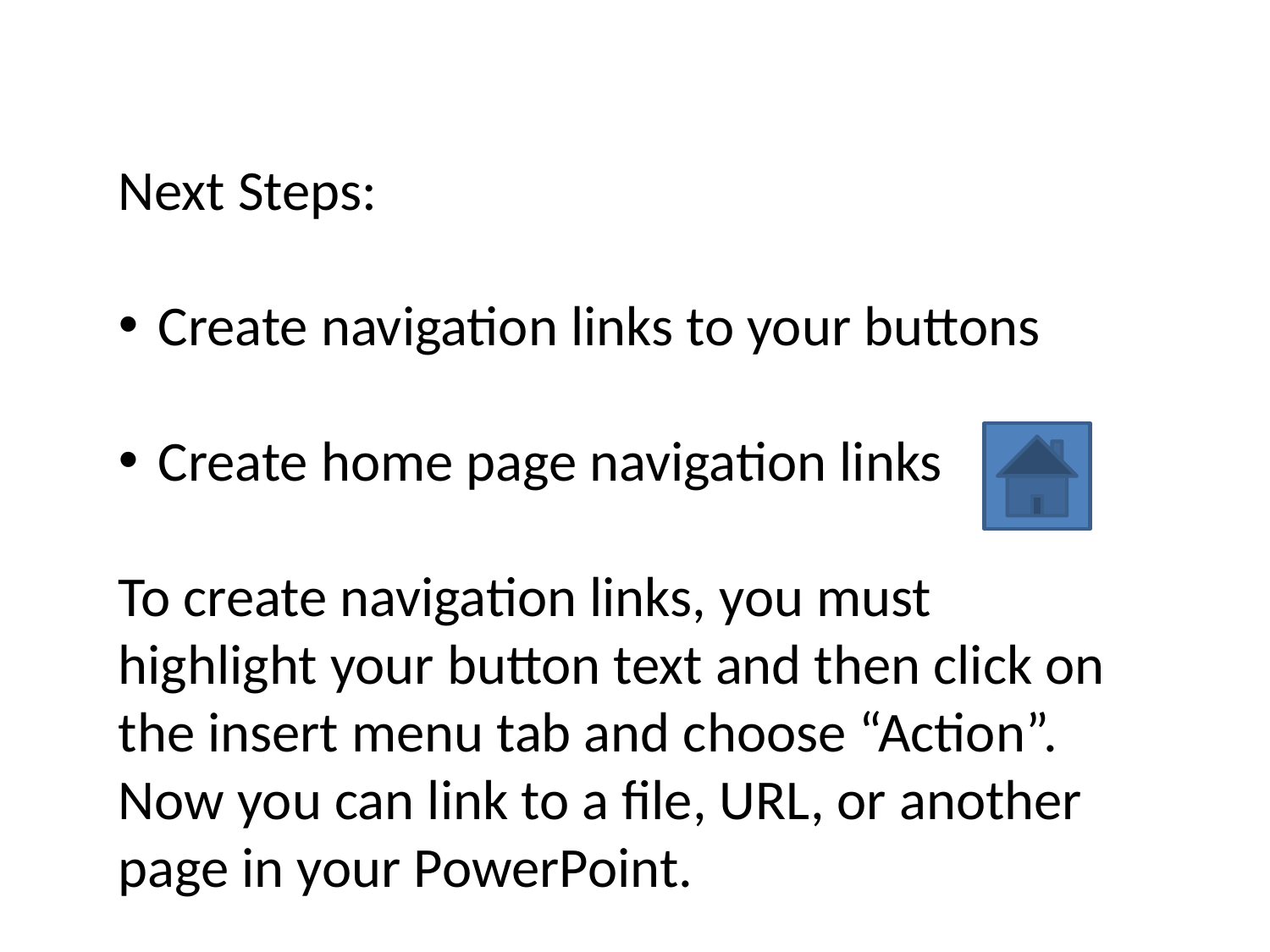

Next Steps:

Create navigation links to your buttons

Create home page navigation links

To create navigation links, you must highlight your button text and then click on the insert menu tab and choose “Action”.  Now you can link to a file, URL, or another page in your PowerPoint.